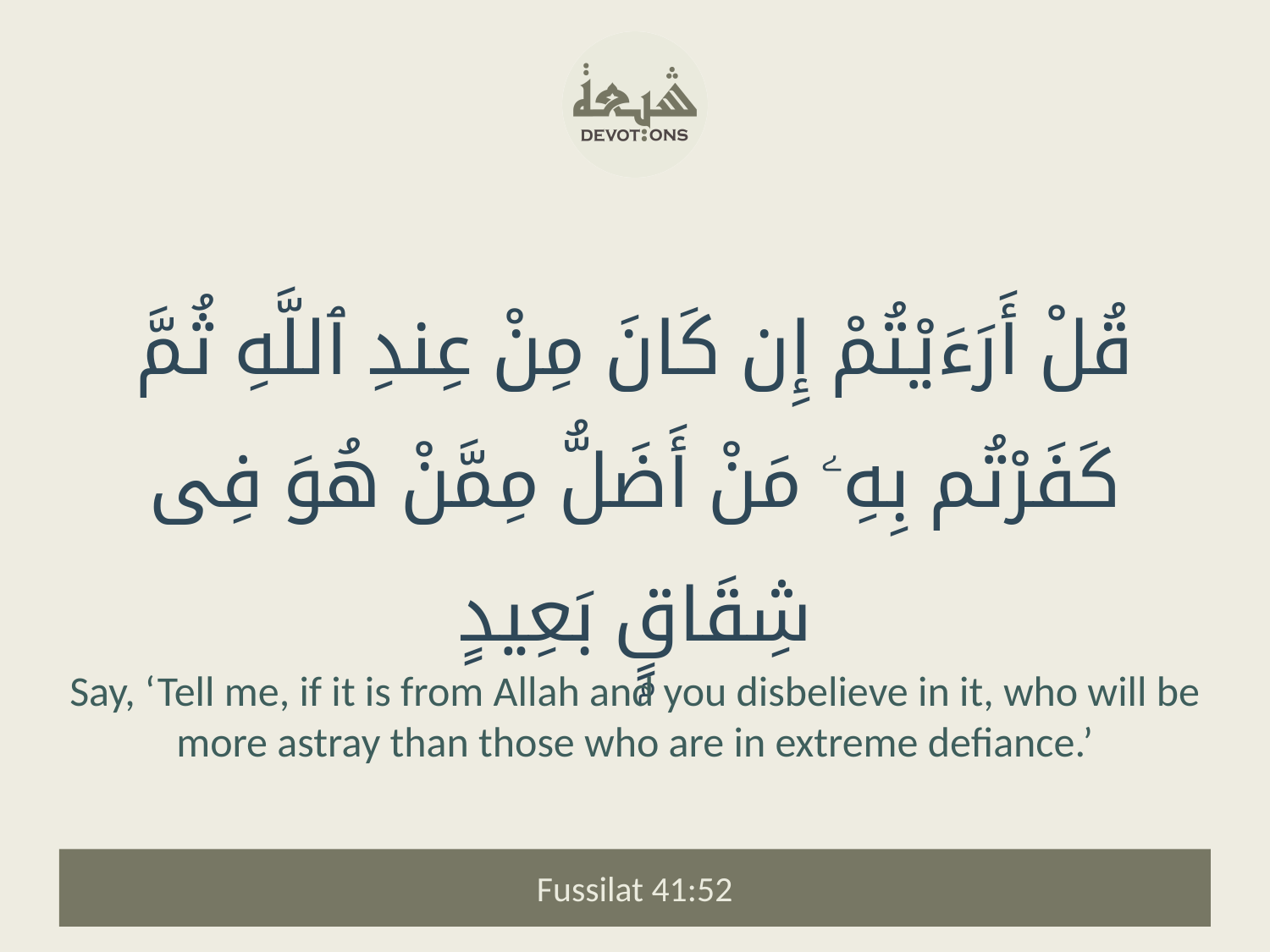

قُلْ أَرَءَيْتُمْ إِن كَانَ مِنْ عِندِ ٱللَّهِ ثُمَّ كَفَرْتُم بِهِۦ مَنْ أَضَلُّ مِمَّنْ هُوَ فِى شِقَاقٍۭ بَعِيدٍ
Say, ‘Tell me, if it is from Allah and you disbelieve in it, who will be more astray than those who are in extreme defiance.’
Fussilat 41:52